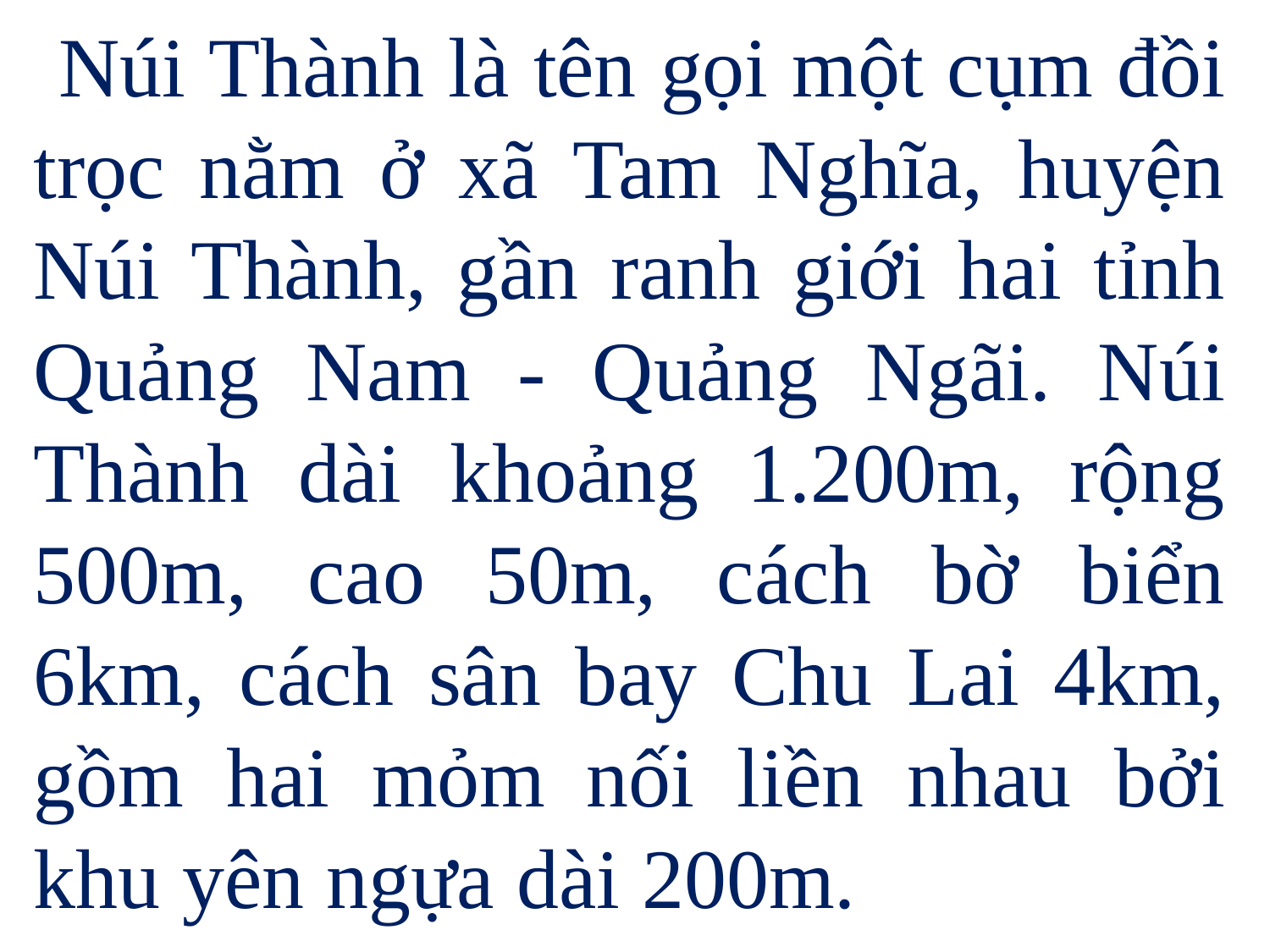

Núi Thành là tên gọi một cụm đồi trọc nằm ở xã Tam Nghĩa, huyện Núi Thành, gần ranh giới hai tỉnh Quảng Nam - Quảng Ngãi. Núi Thành dài khoảng 1.200m, rộng 500m, cao 50m, cách bờ biển 6km, cách sân bay Chu Lai 4km, gồm hai mỏm nối liền nhau bởi khu yên ngựa dài 200m.